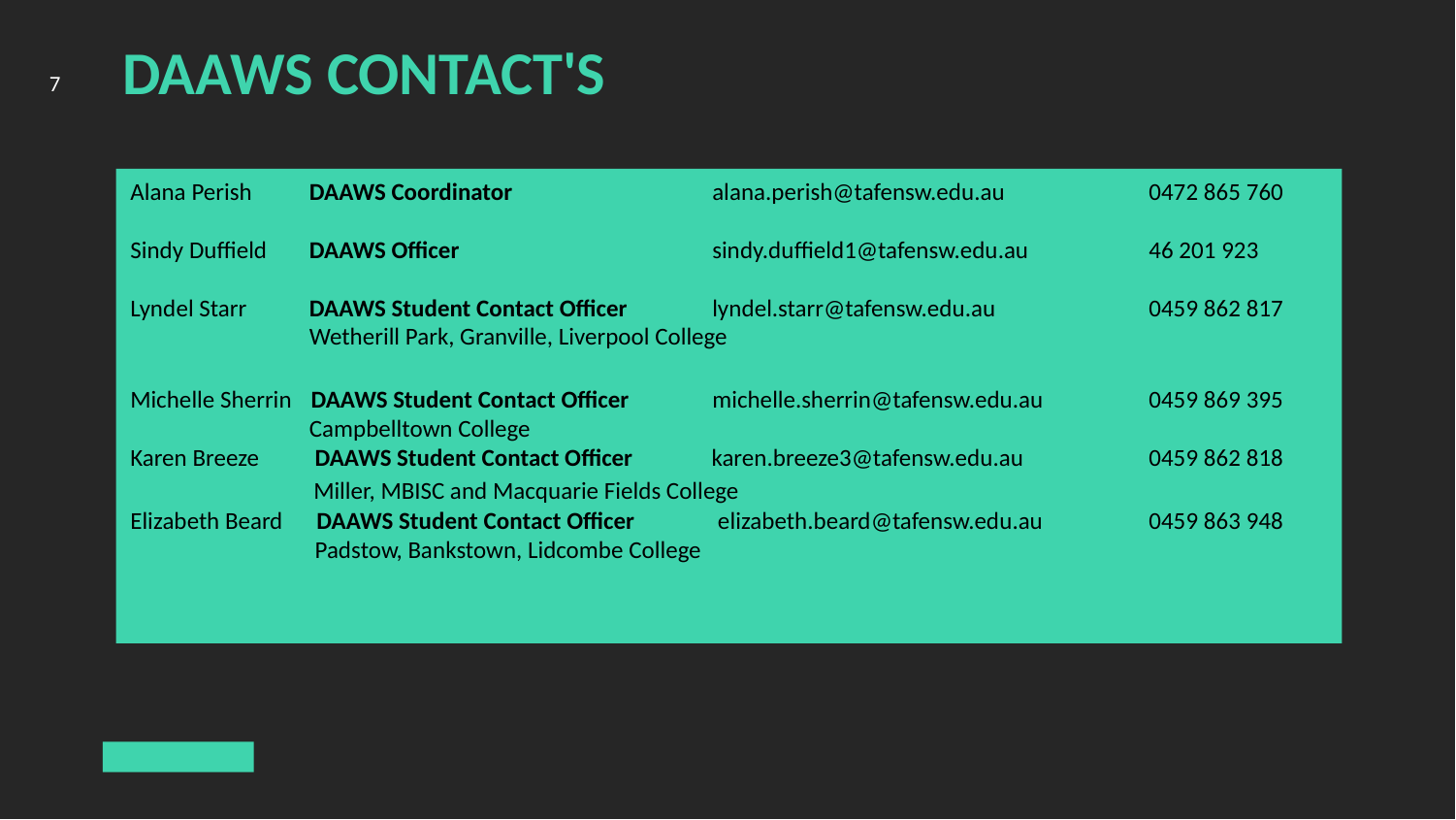

# DAAWS Contact's
7
Alana Perish	      DAAWS Coordinator 	 	alana.perish@tafensw.edu.au	0472 865 760

Sindy Duffield	      DAAWS Officer 		sindy.duffield1@tafensw.edu.au	46 201 923

Lyndel Starr	      DAAWS Student Contact Officer	lyndel.starr@tafensw.edu.au		0459 862 817
	      Wetherill Park, Granville, Liverpool College

Michelle Sherrin   DAAWS Student Contact Officer	michelle.sherrin@tafensw.edu.au	0459 869 395
	      Campbelltown College
Karen Breeze	       DAAWS Student Contact Officer              karen.breeze3@tafensw.edu.au	0459 862 818
	      Miller, MBISC and Macquarie Fields College
Elizabeth Beard      DAAWS Student Contact Officer	 elizabeth.beard@tafensw.edu.au	0459 863 948
	       Padstow, Bankstown, Lidcombe College